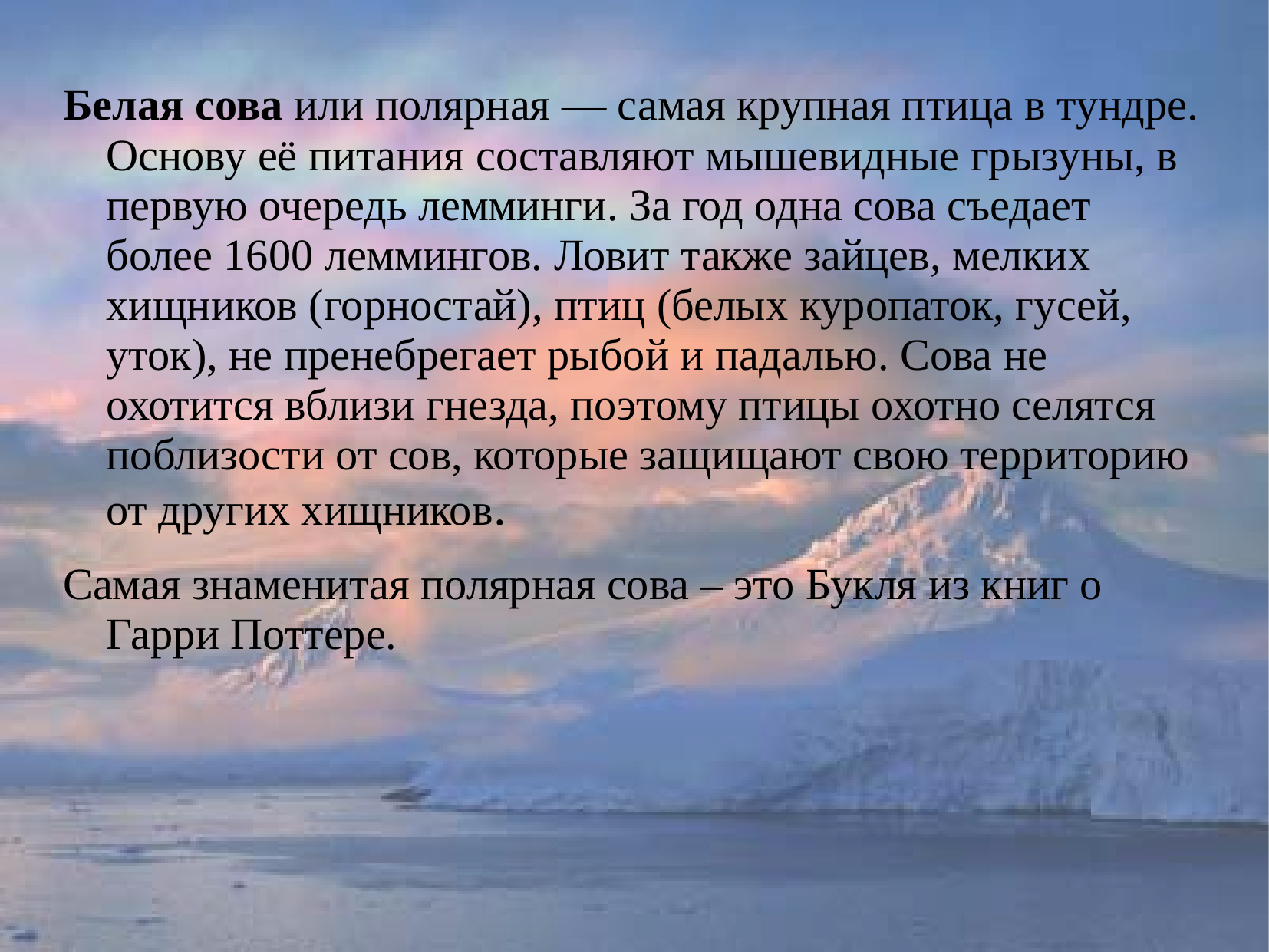

Белая сова или полярная — самая крупная птица в тундре. Основу её питания составляют мышевидные грызуны, в первую очередь лемминги. За год одна сова съедает более 1600 леммингов. Ловит также зайцев, мелких хищников (горностай), птиц (белых куропаток, гусей, уток), не пренебрегает рыбой и падалью. Сова не охотится вблизи гнезда, поэтому птицы охотно селятся поблизости от сов, которые защищают свою территорию от других хищников.
Самая знаменитая полярная сова – это Букля из книг о Гарри Поттере.